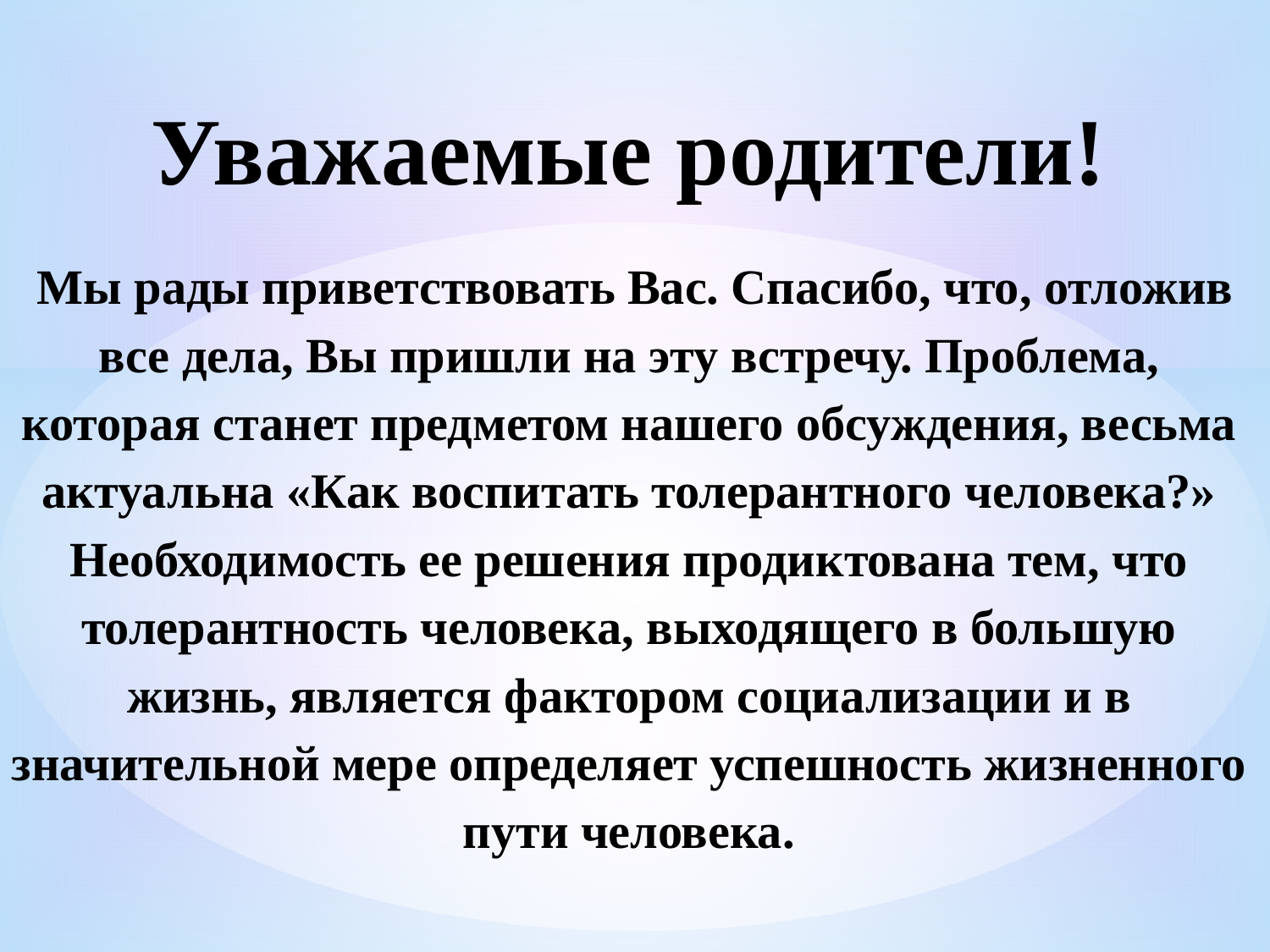

Уважаемые родители!
 Мы рады приветствовать Вас. Спасибо, что, отложив все дела, Вы пришли на эту встречу. Проблема, которая станет предметом нашего обсуждения, весьма актуальна «Как воспитать толерантного человека?» Необходимость ее решения продиктована тем, что толерантность человека, выходящего в большую жизнь, является фактором социализации и в значительной мере определяет успешность жизненного пути человека.